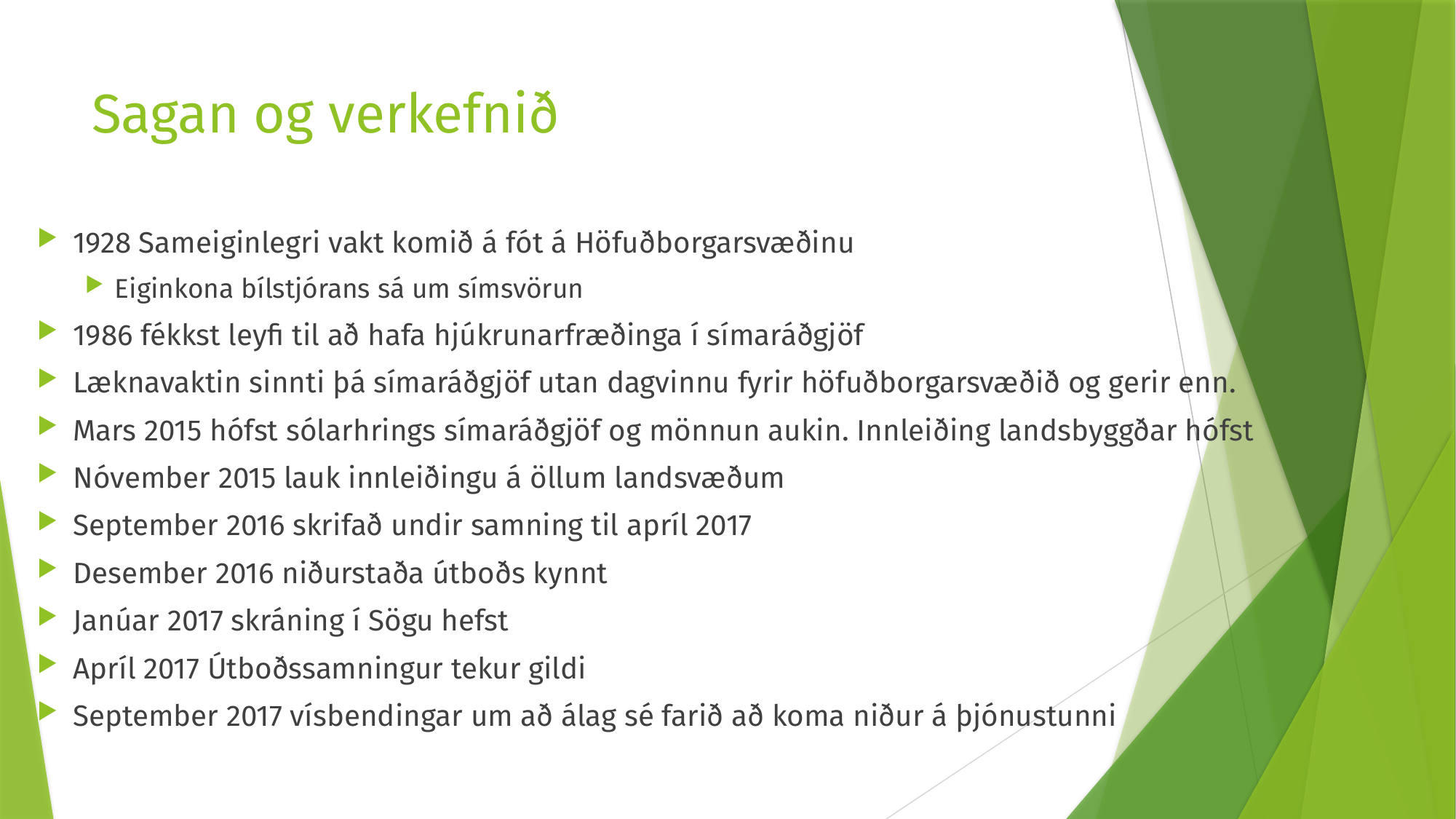

# Sagan og verkefnið
1928 Sameiginlegri vakt komið á fót á Höfuðborgarsvæðinu
Eiginkona bílstjórans sá um símsvörun
1986 fékkst leyfi til að hafa hjúkrunarfræðinga í símaráðgjöf
Læknavaktin sinnti þá símaráðgjöf utan dagvinnu fyrir höfuðborgarsvæðið og gerir enn.
Mars 2015 hófst sólarhrings símaráðgjöf og mönnun aukin. Innleiðing landsbyggðar hófst
Nóvember 2015 lauk innleiðingu á öllum landsvæðum
September 2016 skrifað undir samning til apríl 2017
Desember 2016 niðurstaða útboðs kynnt
Janúar 2017 skráning í Sögu hefst
Apríl 2017 Útboðssamningur tekur gildi
September 2017 vísbendingar um að álag sé farið að koma niður á þjónustunni